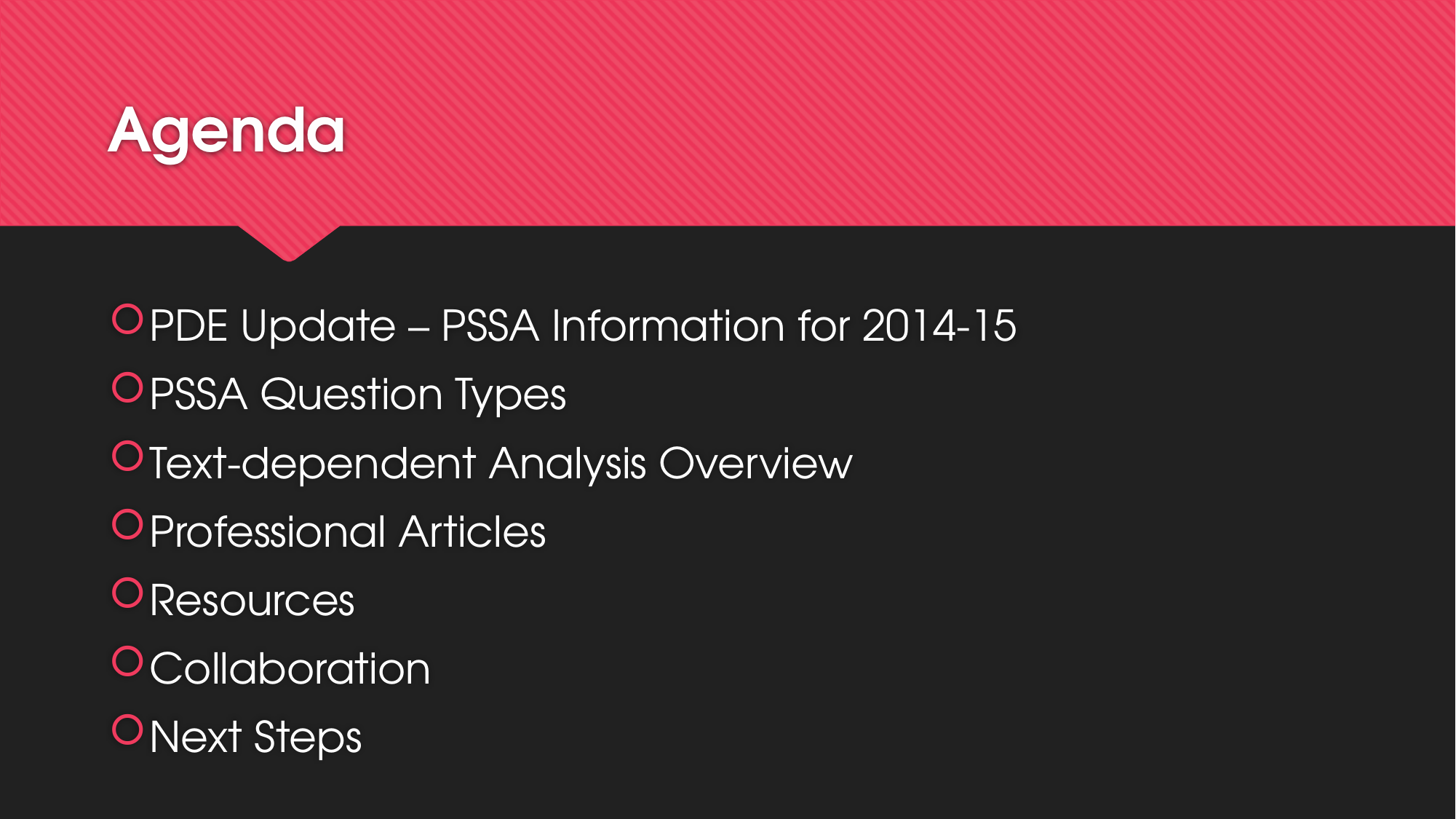

# Agenda
PDE Update – PSSA Information for 2014-15
PSSA Question Types
Text-dependent Analysis Overview
Professional Articles
Resources
Collaboration
Next Steps